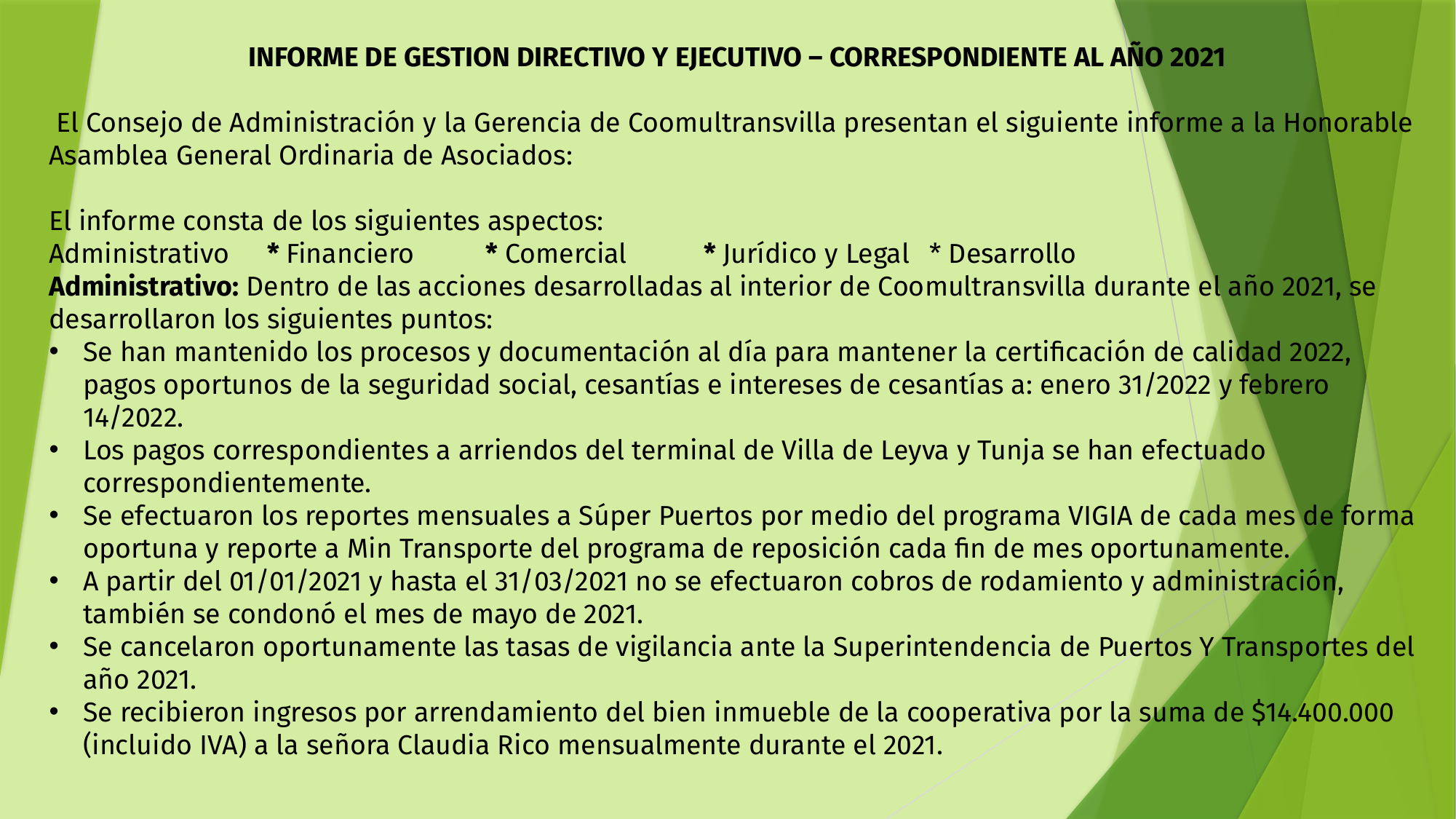

#
INFORME DE GESTION DIRECTIVO Y EJECUTIVO – CORRESPONDIENTE AL AÑO 2021
 El Consejo de Administración y la Gerencia de Coomultransvilla presentan el siguiente informe a la Honorable Asamblea General Ordinaria de Asociados:

El informe consta de los siguientes aspectos:
Administrativo 	* Financiero	* Comercial 	* Jurídico y Legal	 * Desarrollo
Administrativo: Dentro de las acciones desarrolladas al interior de Coomultransvilla durante el año 2021, se desarrollaron los siguientes puntos:
Se han mantenido los procesos y documentación al día para mantener la certificación de calidad 2022, pagos oportunos de la seguridad social, cesantías e intereses de cesantías a: enero 31/2022 y febrero 14/2022.
Los pagos correspondientes a arriendos del terminal de Villa de Leyva y Tunja se han efectuado correspondientemente.
Se efectuaron los reportes mensuales a Súper Puertos por medio del programa VIGIA de cada mes de forma oportuna y reporte a Min Transporte del programa de reposición cada fin de mes oportunamente.
A partir del 01/01/2021 y hasta el 31/03/2021 no se efectuaron cobros de rodamiento y administración, también se condonó el mes de mayo de 2021.
Se cancelaron oportunamente las tasas de vigilancia ante la Superintendencia de Puertos Y Transportes del año 2021.
Se recibieron ingresos por arrendamiento del bien inmueble de la cooperativa por la suma de $14.400.000 (incluido IVA) a la señora Claudia Rico mensualmente durante el 2021.